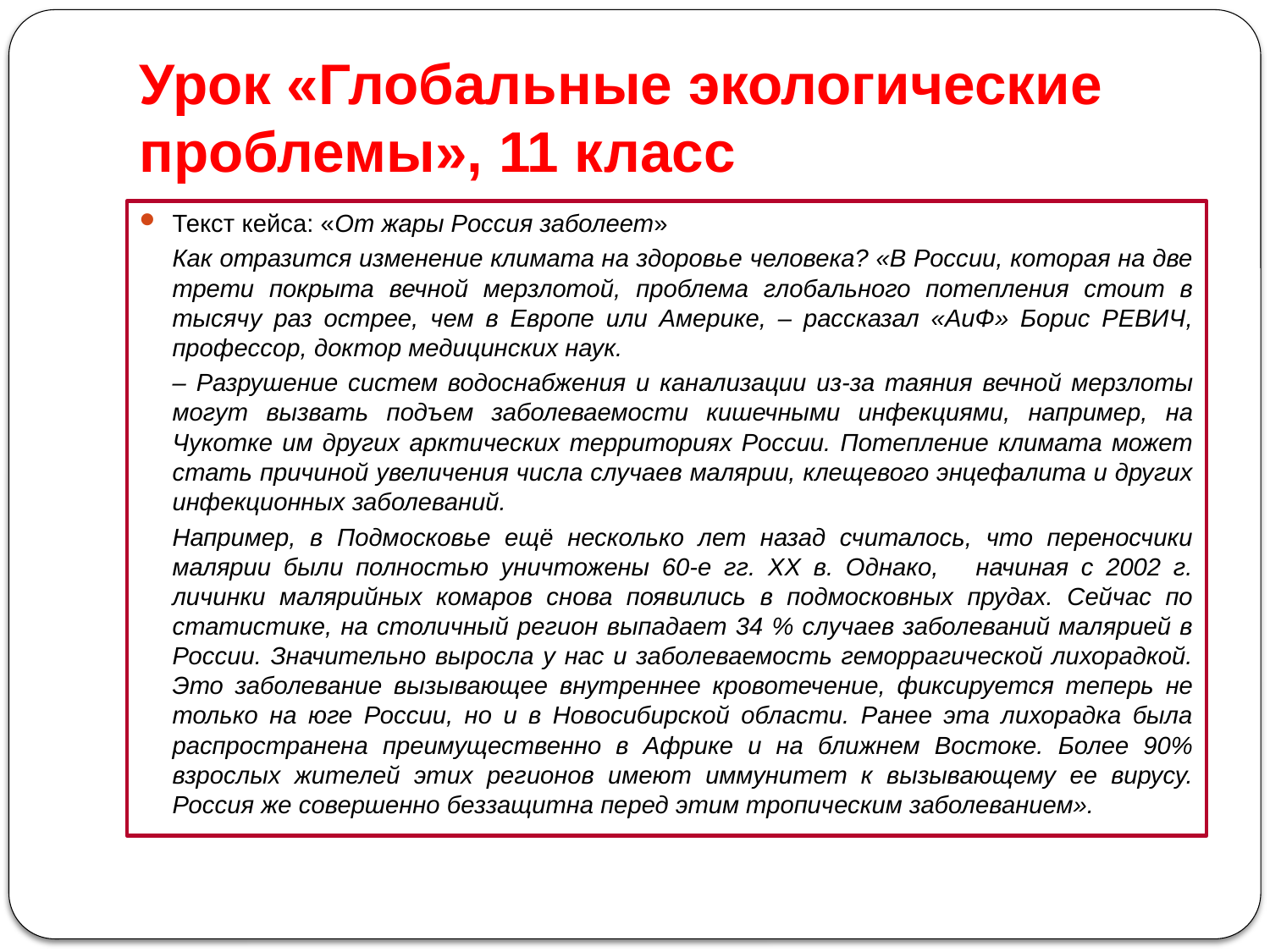

# Урок «Глобальные экологические проблемы», 11 класс
Текст кейса: «От жары Россия заболеет»
		Как отразится изменение климата на здоровье человека? «В России, которая на две трети покрыта вечной мерзлотой, проблема глобального потепления стоит в тысячу раз острее, чем в Европе или Америке, – рассказал «АиФ» Борис РЕВИЧ, профессор, доктор медицинских наук.
	– Разрушение систем водоснабжения и канализации из-за таяния вечной мерзлоты могут вызвать подъем заболеваемости кишечными инфекциями, например, на Чукотке им других арктических территориях России. Потепление климата может стать причиной увеличения числа случаев малярии, клещевого энцефалита и других инфекционных заболеваний.
		Например, в Подмосковье ещё несколько лет назад считалось, что переносчики малярии были полностью уничтожены 60-е гг. XX в. Однако,   начиная с 2002 г. личинки малярийных комаров снова появились в подмосковных прудах. Сейчас по статистике, на столичный регион выпадает 34 % случаев заболеваний малярией в России. Значительно выросла у нас и заболеваемость геморрагической лихорадкой. Это заболевание вызывающее внутреннее кровотечение, фиксируется теперь не только на юге России, но и в Новосибирской области. Ранее эта лихорадка была распространена преимущественно в Африке и на ближнем Востоке. Более 90% взрослых жителей этих регионов имеют иммунитет к вызывающему ее вирусу. Россия же совершенно беззащитна перед этим тропическим заболеванием».